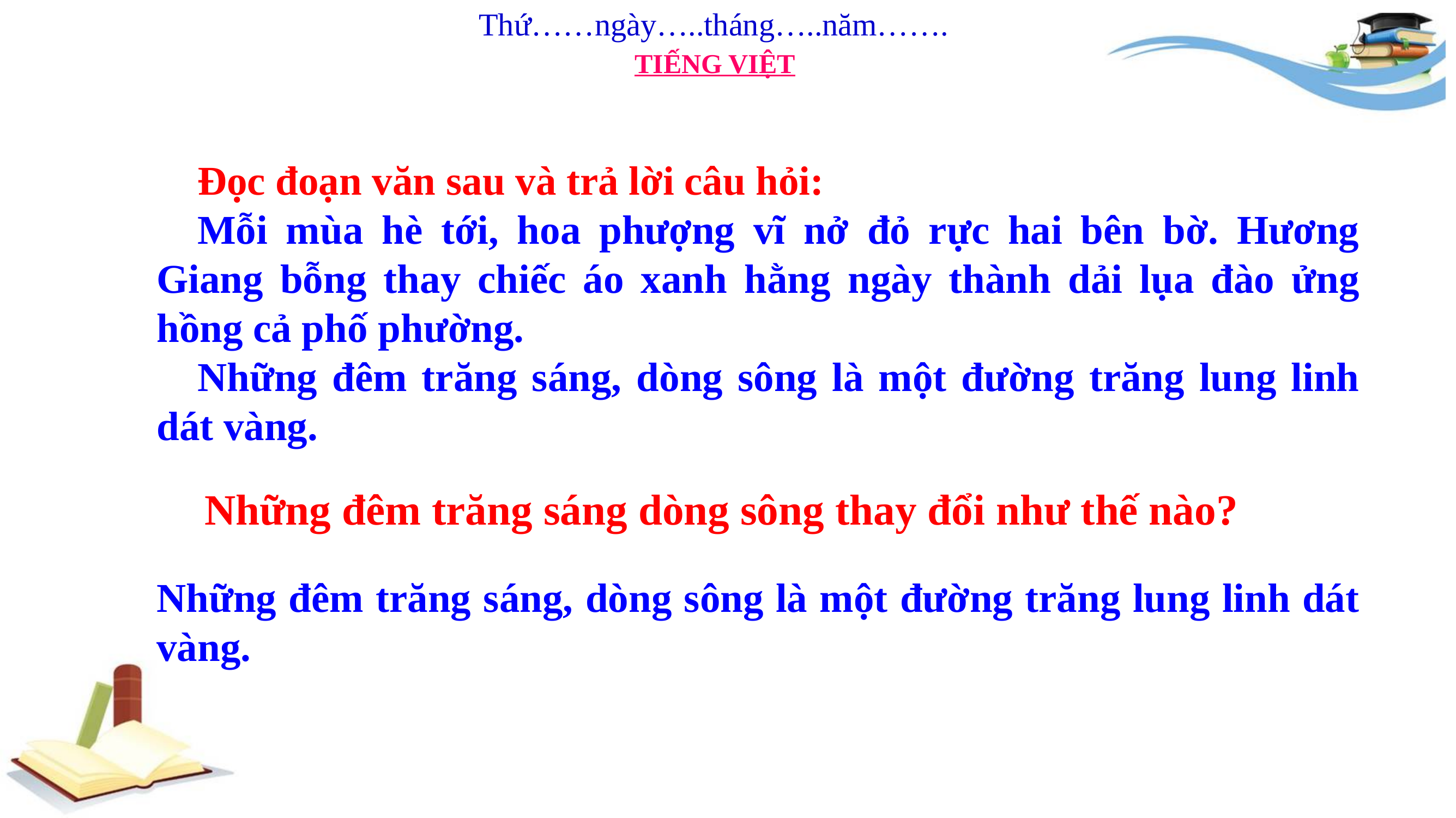

Thứ……ngày…..tháng…..năm…….
TIẾNG VIỆT
Đọc đoạn văn sau và trả lời câu hỏi:
Mỗi mùa hè tới, hoa phượng vĩ nở đỏ rực hai bên bờ. Hương Giang bỗng thay chiếc áo xanh hằng ngày thành dải lụa đào ửng hồng cả phố phường.
Những đêm trăng sáng, dòng sông là một đường trăng lung linh dát vàng.
Những đêm trăng sáng dòng sông thay đổi như thế nào?
Những đêm trăng sáng, dòng sông là một đường trăng lung linh dát vàng.